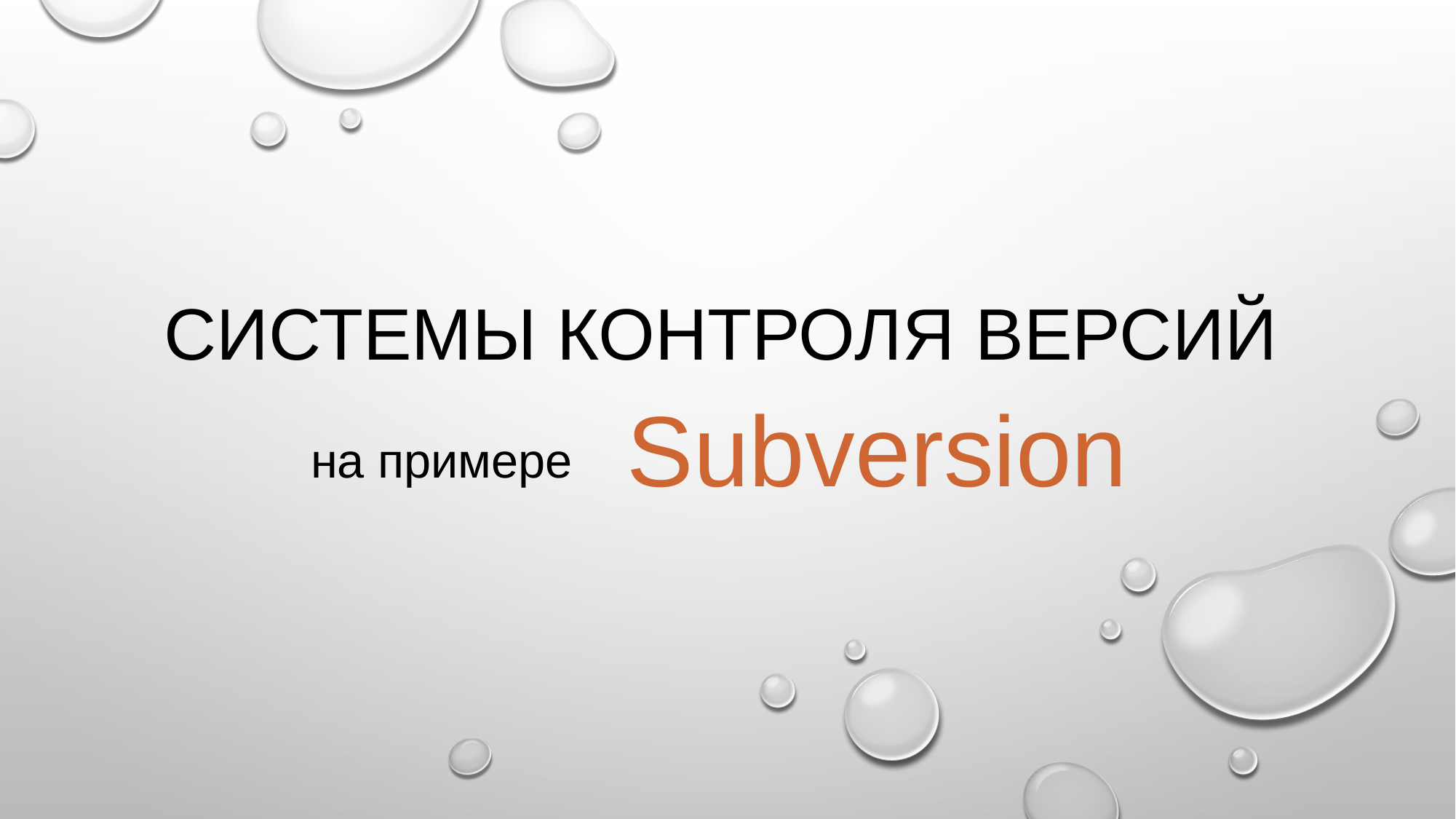

# Системы контроля версий
Subversion
на примере